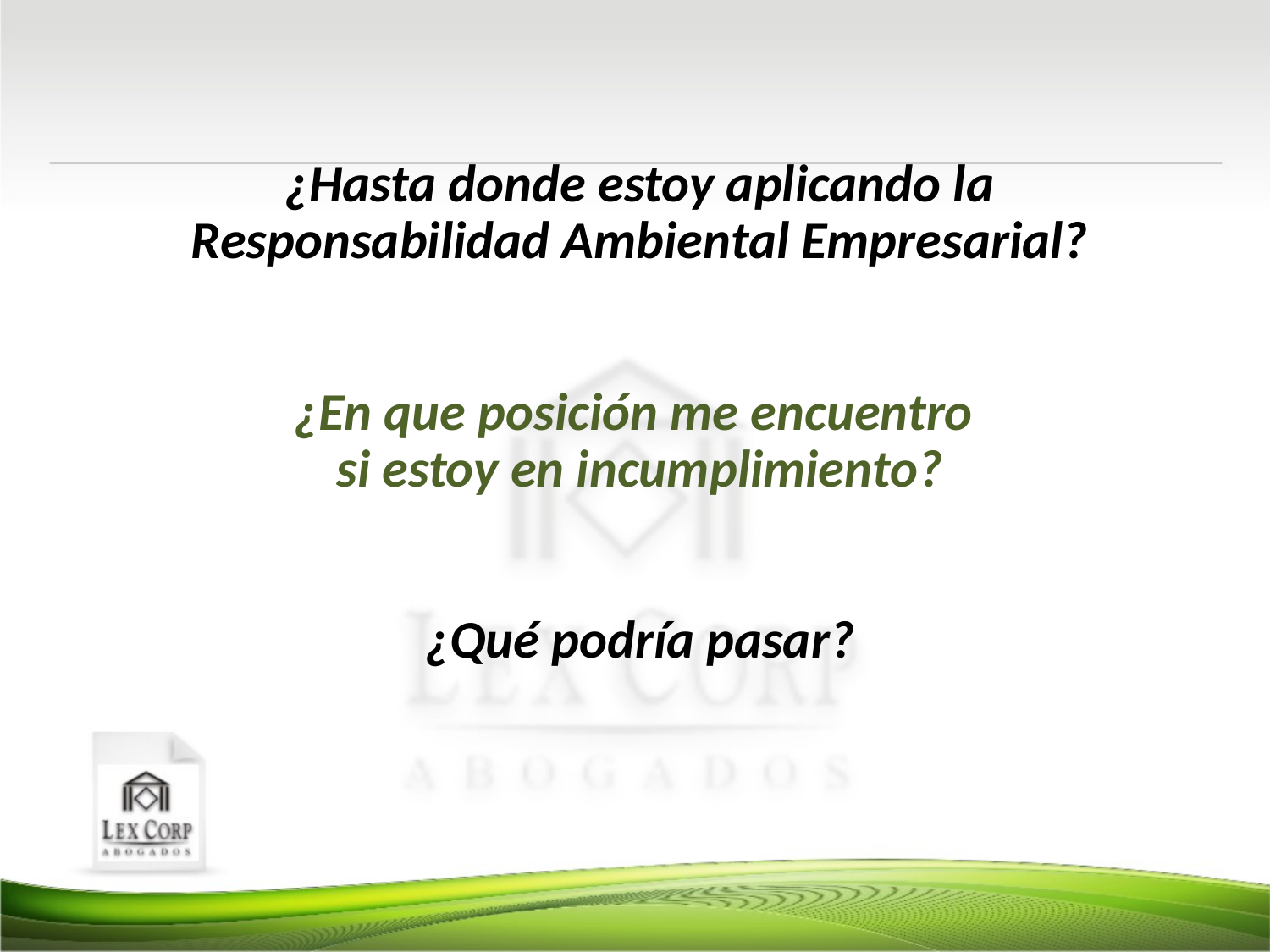

¿Hasta donde estoy aplicando la Responsabilidad Ambiental Empresarial?

¿En que posición me encuentro
si estoy en incumplimiento?

¿Qué podría pasar?